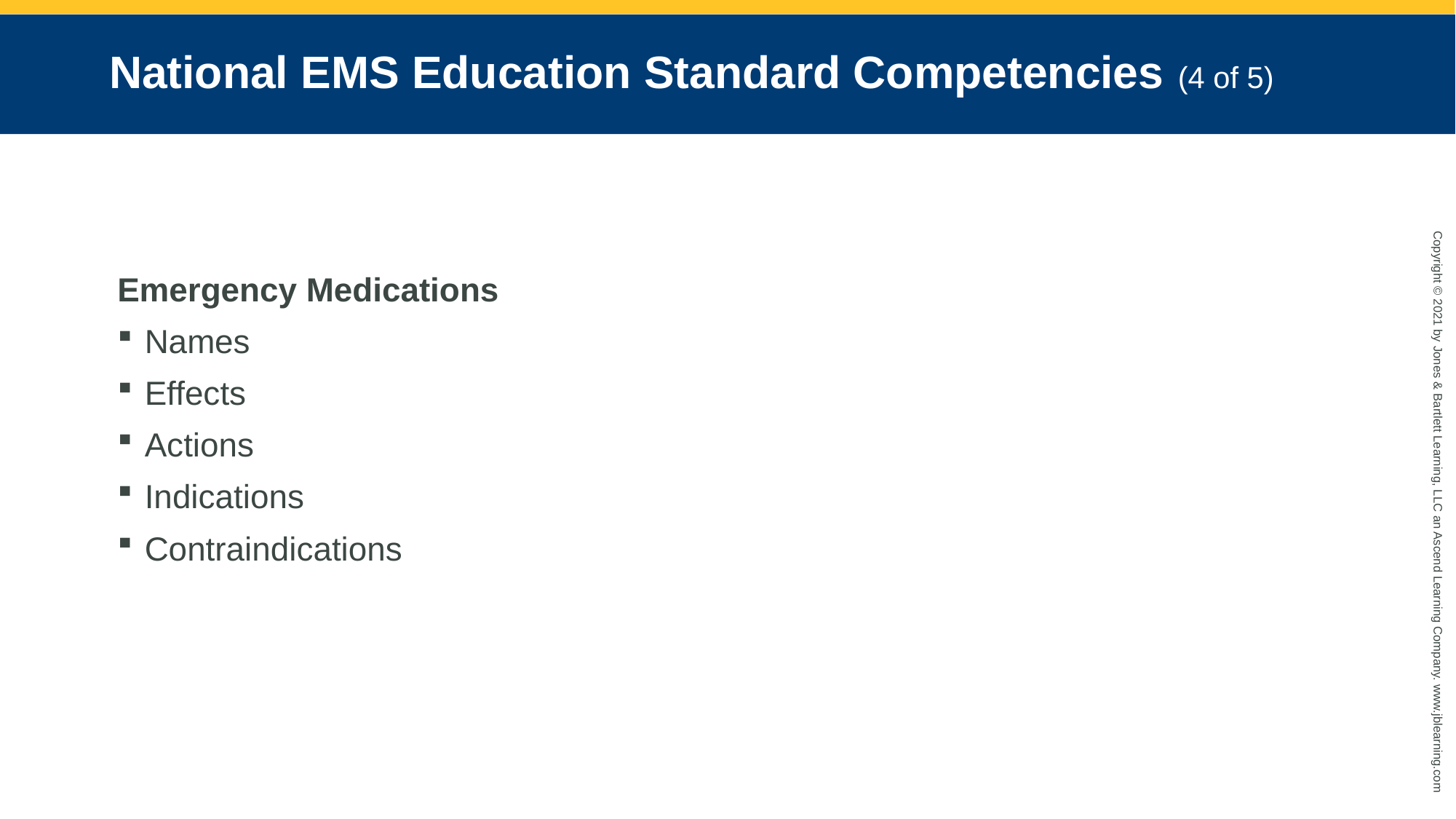

# National EMS Education Standard Competencies (4 of 5)
Emergency Medications
Names
Effects
Actions
Indications
Contraindications